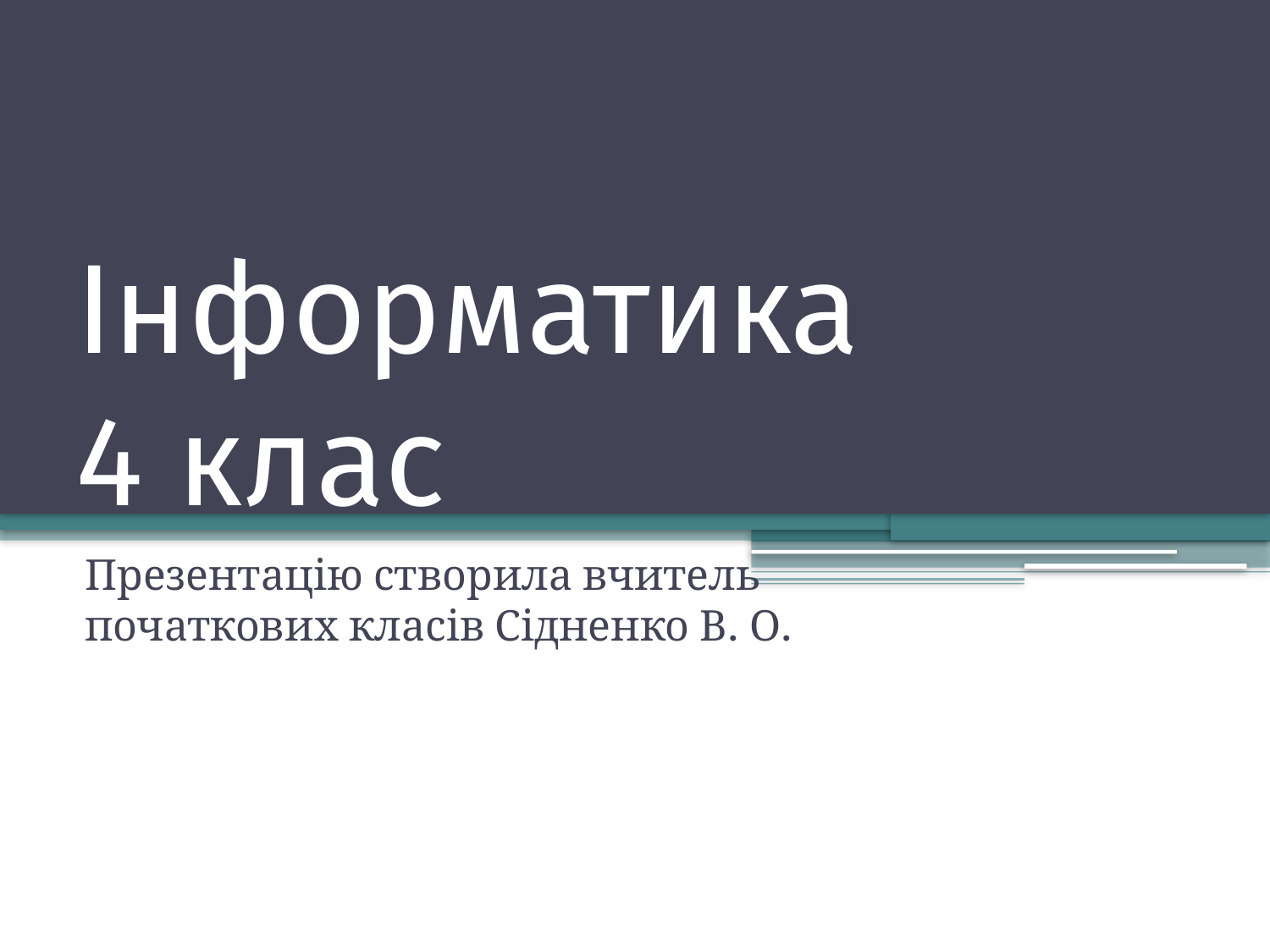

# Інформатика 4 клас
Презентацію створила вчитель початкових класів Сідненко В. О.